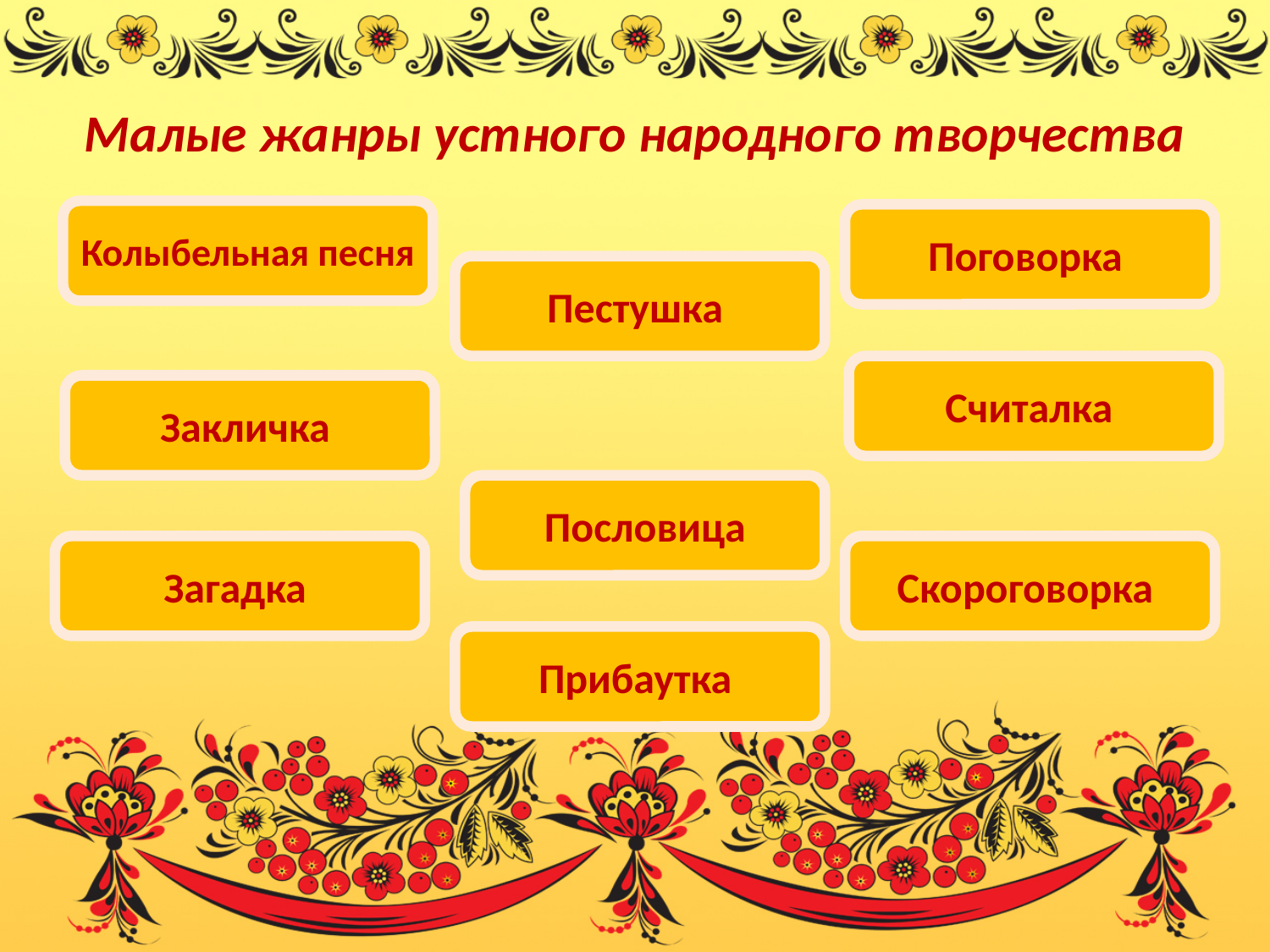

# Малые жанры устного народного творчества
Колыбельная песня
Поговорка
Пестушка

Считалка
Закличка
Пословица
Загадка
Скороговорка
Прибаутка